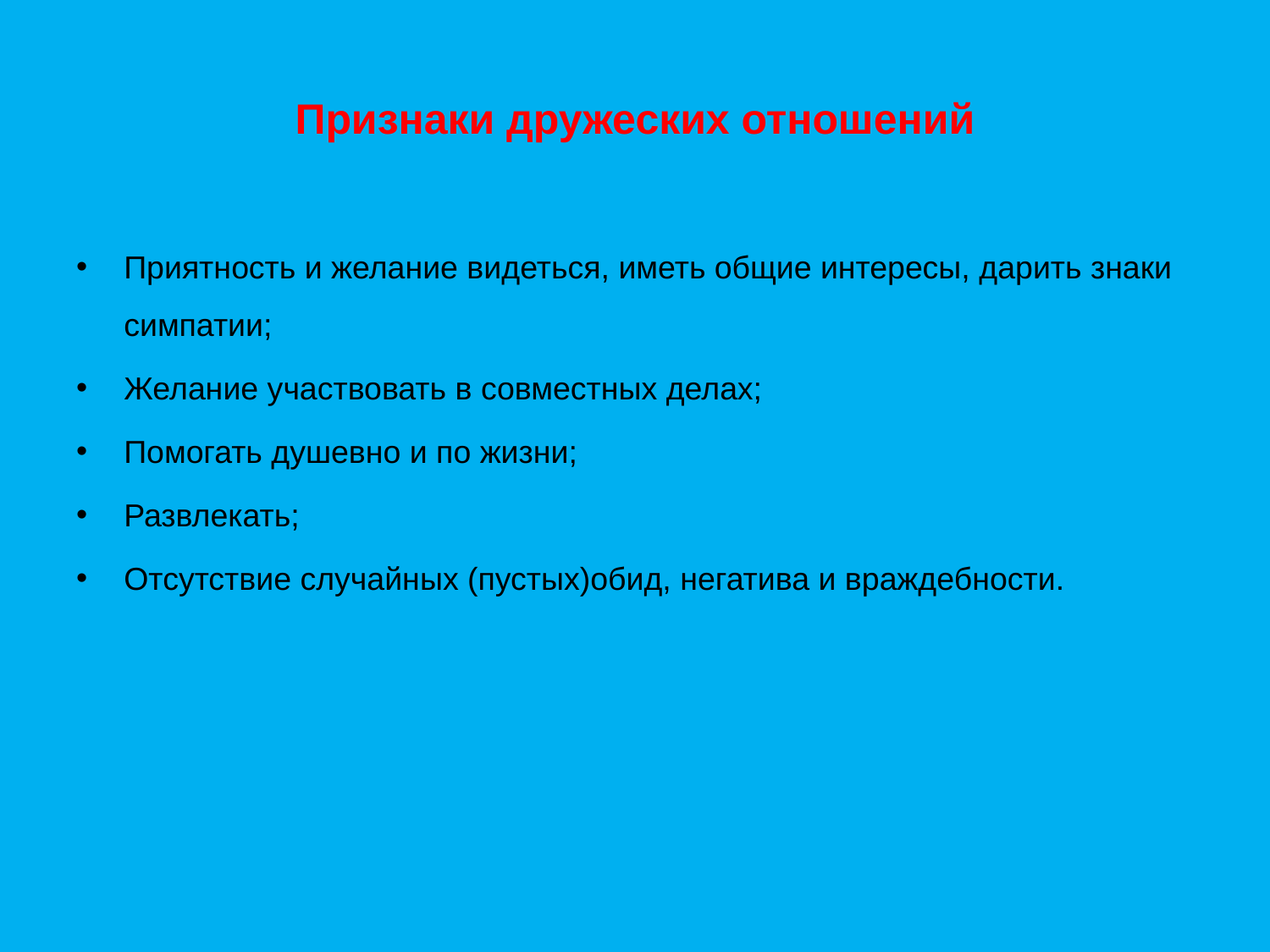

# Признаки дружеских отношений
Приятность и желание видеться, иметь общие интересы, дарить знаки симпатии;
Желание участвовать в совместных делах;
Помогать душевно и по жизни;
Развлекать;
Отсутствие случайных (пустых)обид, негатива и враждебности.